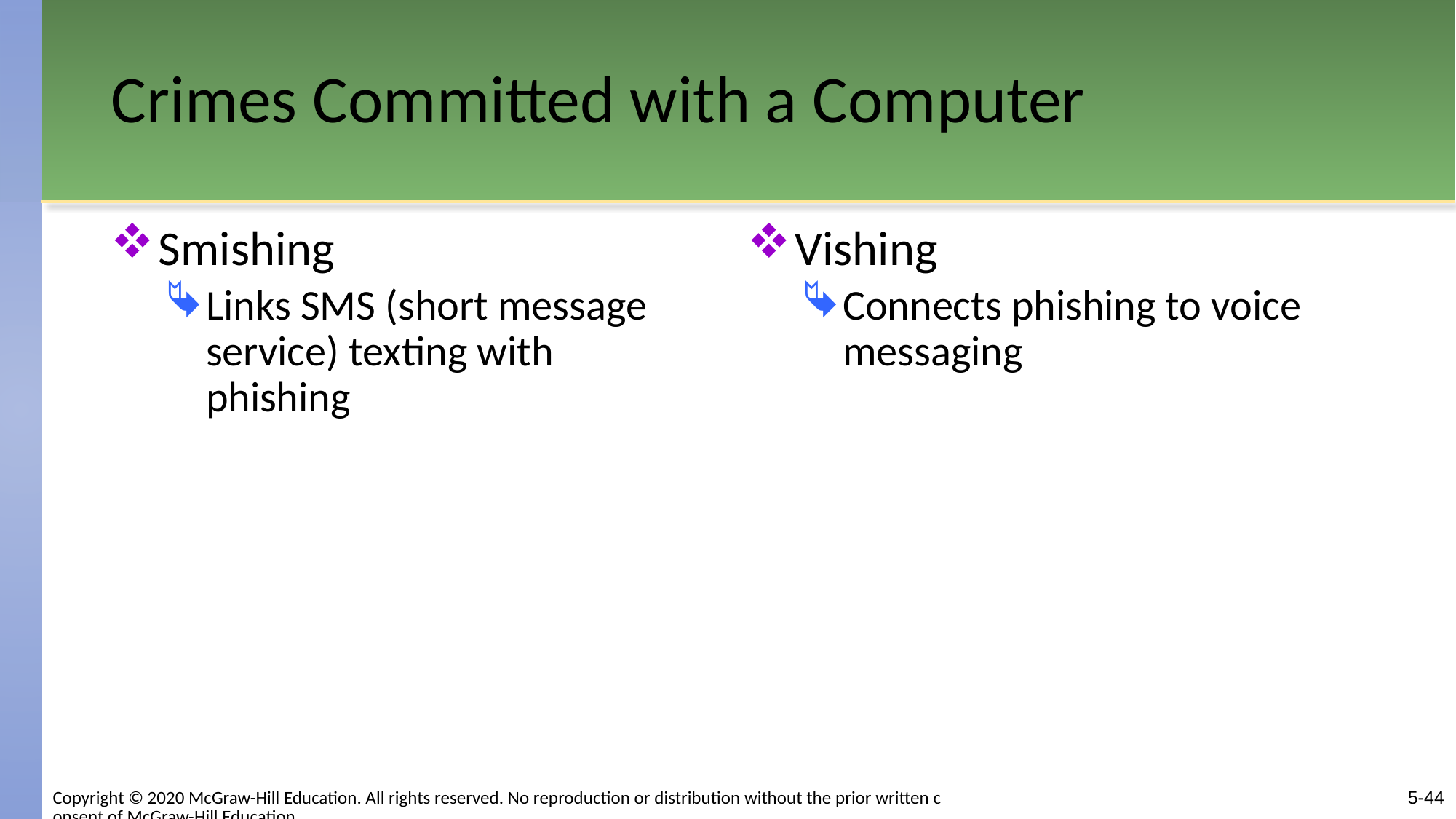

# Crimes Committed with a Computer
Smishing
Links SMS (short message service) texting with phishing
Vishing
Connects phishing to voice messaging
Copyright © 2020 McGraw-Hill Education. All rights reserved. No reproduction or distribution without the prior written consent of McGraw-Hill Education.
5-44